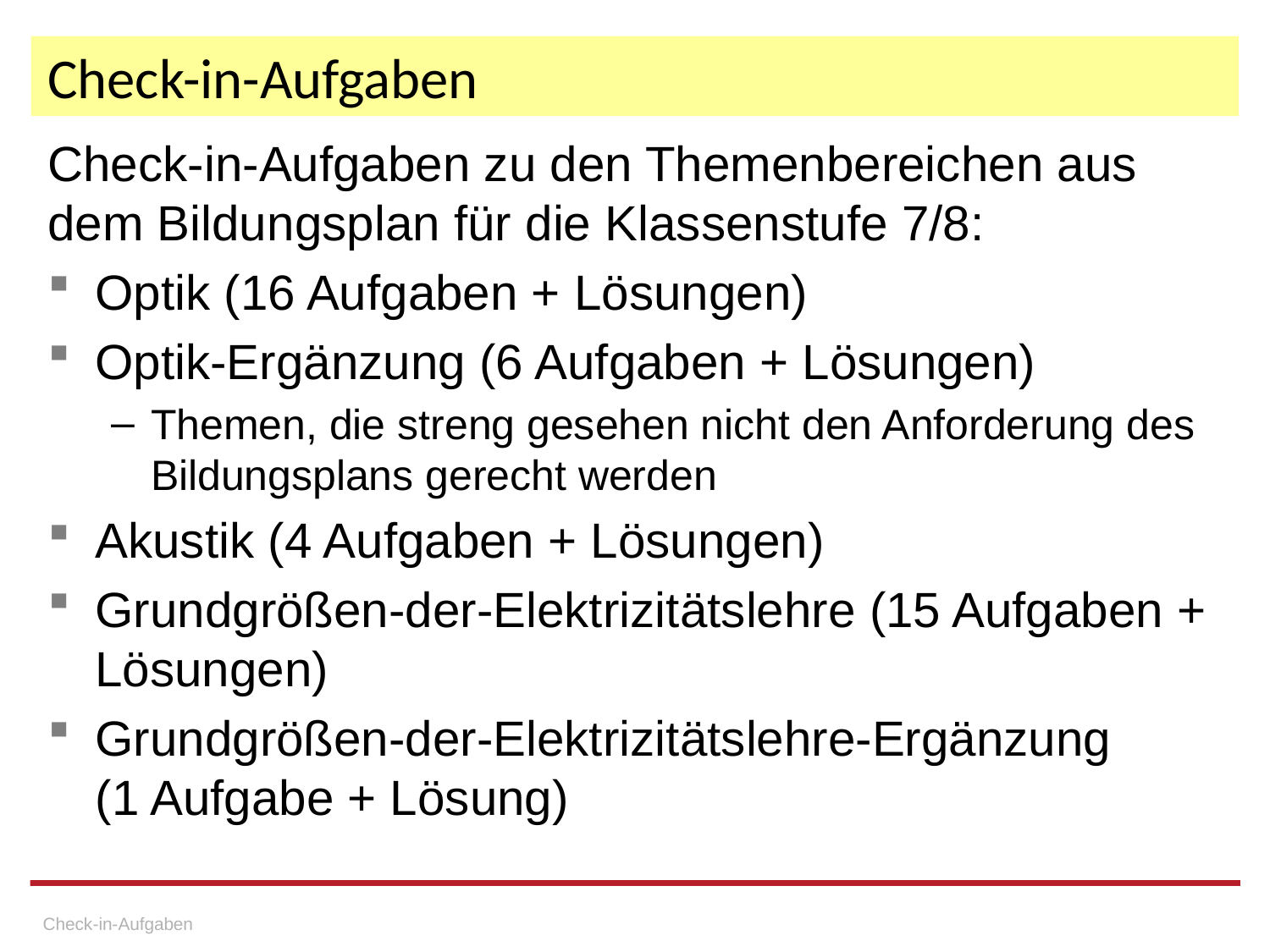

# Check-in-Aufgaben
Check-in-Aufgaben zu den Themenbereichen aus dem Bildungsplan für die Klassenstufe 7/8:
Optik (16 Aufgaben + Lösungen)
Optik-Ergänzung (6 Aufgaben + Lösungen)
Themen, die streng gesehen nicht den Anforderung des Bildungsplans gerecht werden
Akustik (4 Aufgaben + Lösungen)
Grundgrößen-der-Elektrizitätslehre (15 Aufgaben + Lösungen)
Grundgrößen-der-Elektrizitätslehre-Ergänzung
(1 Aufgabe + Lösung)
Check-in-Aufgaben